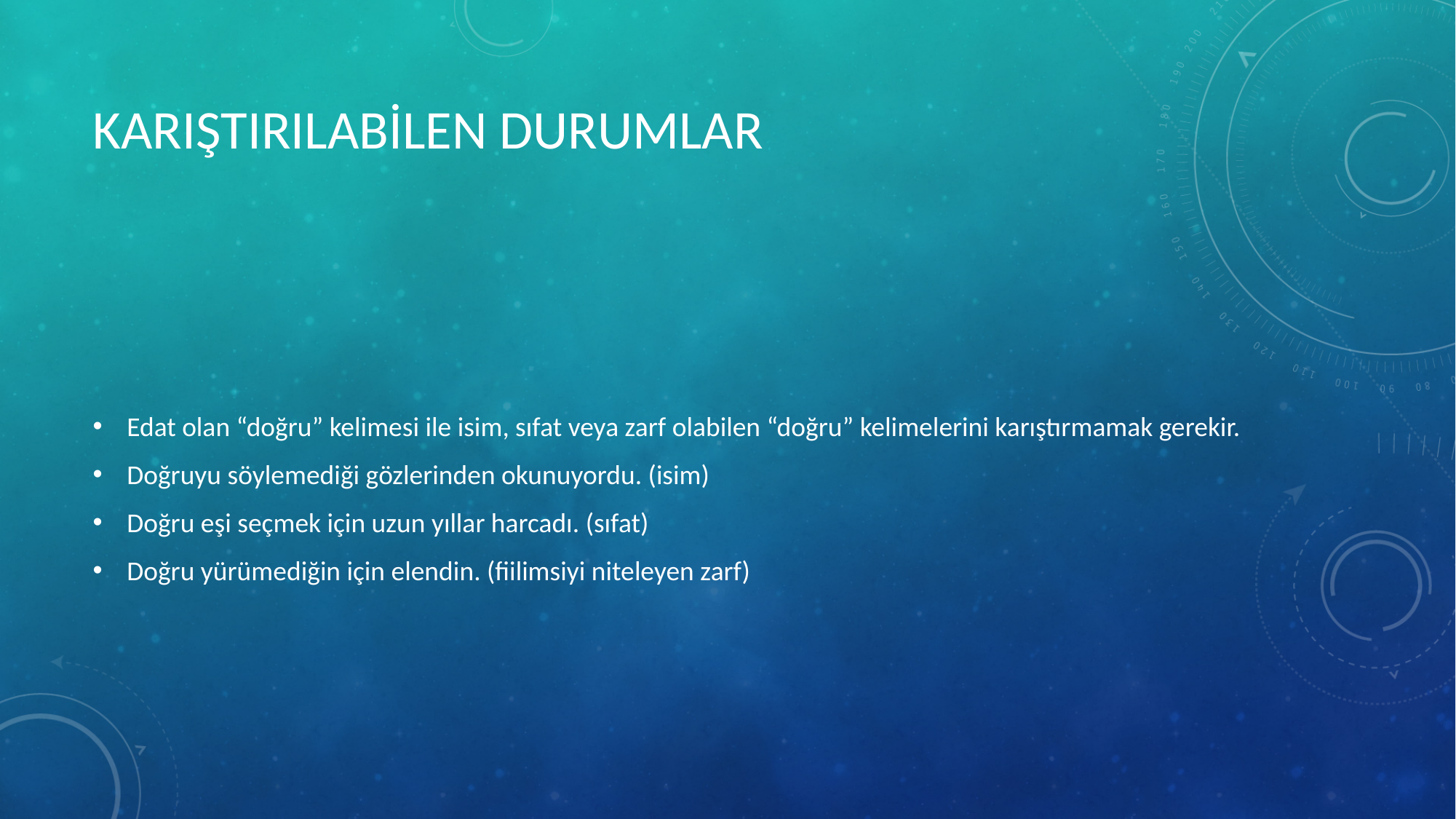

# KARIŞTIRILABİLEN DURUMLAR

Edat olan “doğru” kelimesi ile isim, sıfat veya zarf olabilen “doğru” kelimelerini karıştırmamak gerekir.
Doğruyu söylemediği gözlerinden okunuyordu. (isim)
Doğru eşi seçmek için uzun yıllar harcadı. (sıfat)
Doğru yürümediğin için elendin. (fiilimsiyi niteleyen zarf)